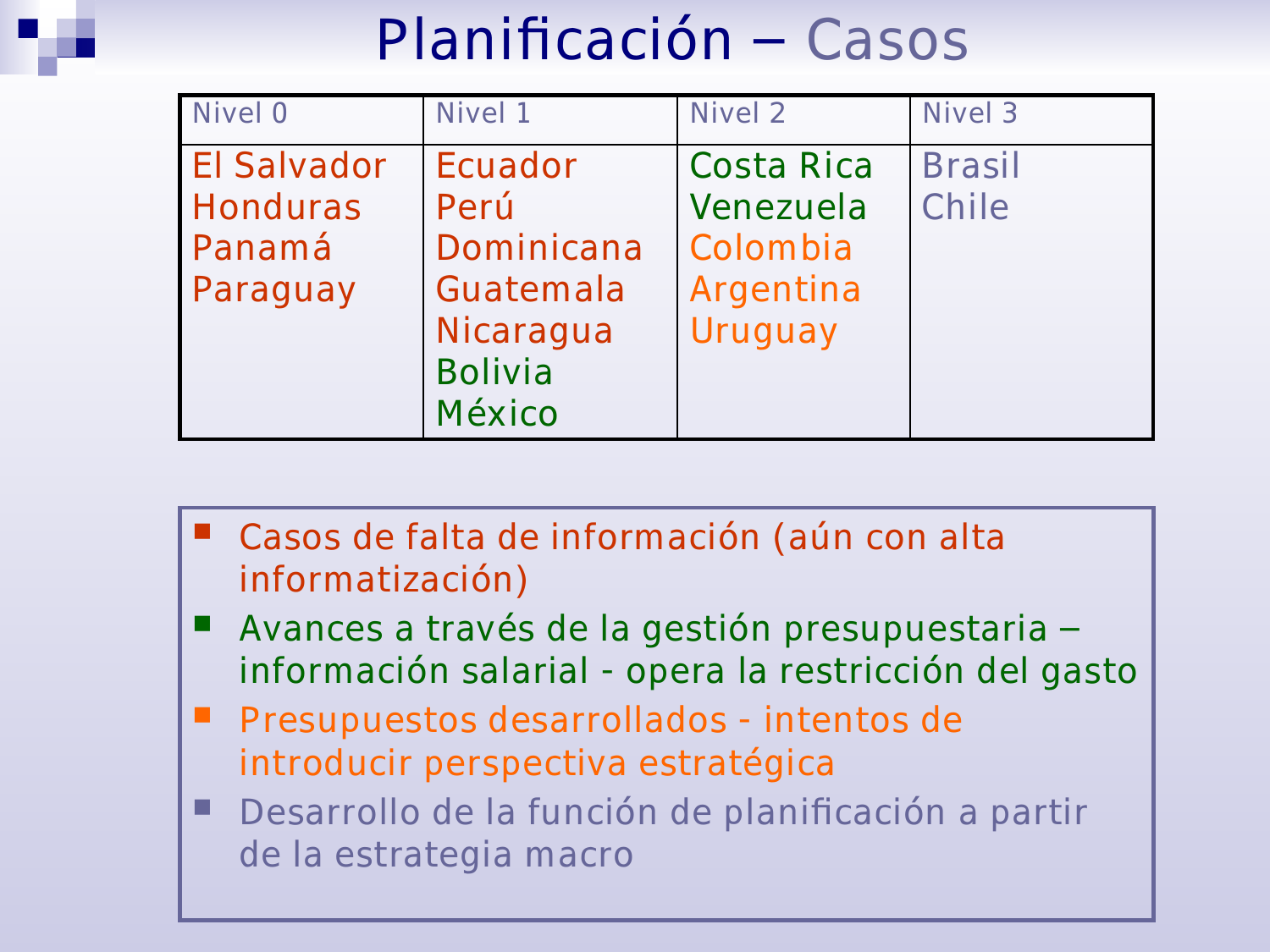

# Planificación – Casos
| Nivel 0 | Nivel 1 | Nivel 2 | Nivel 3 |
| --- | --- | --- | --- |
| El Salvador Honduras Panamá Paraguay | Ecuador Perú Dominicana Guatemala Nicaragua Bolivia México | Costa Rica Venezuela Colombia Argentina Uruguay | Brasil Chile |
Casos de falta de información (aún con alta informatización)
Avances a través de la gestión presupuestaria – información salarial - opera la restricción del gasto
Presupuestos desarrollados - intentos de introducir perspectiva estratégica
Desarrollo de la función de planificación a partir de la estrategia macro